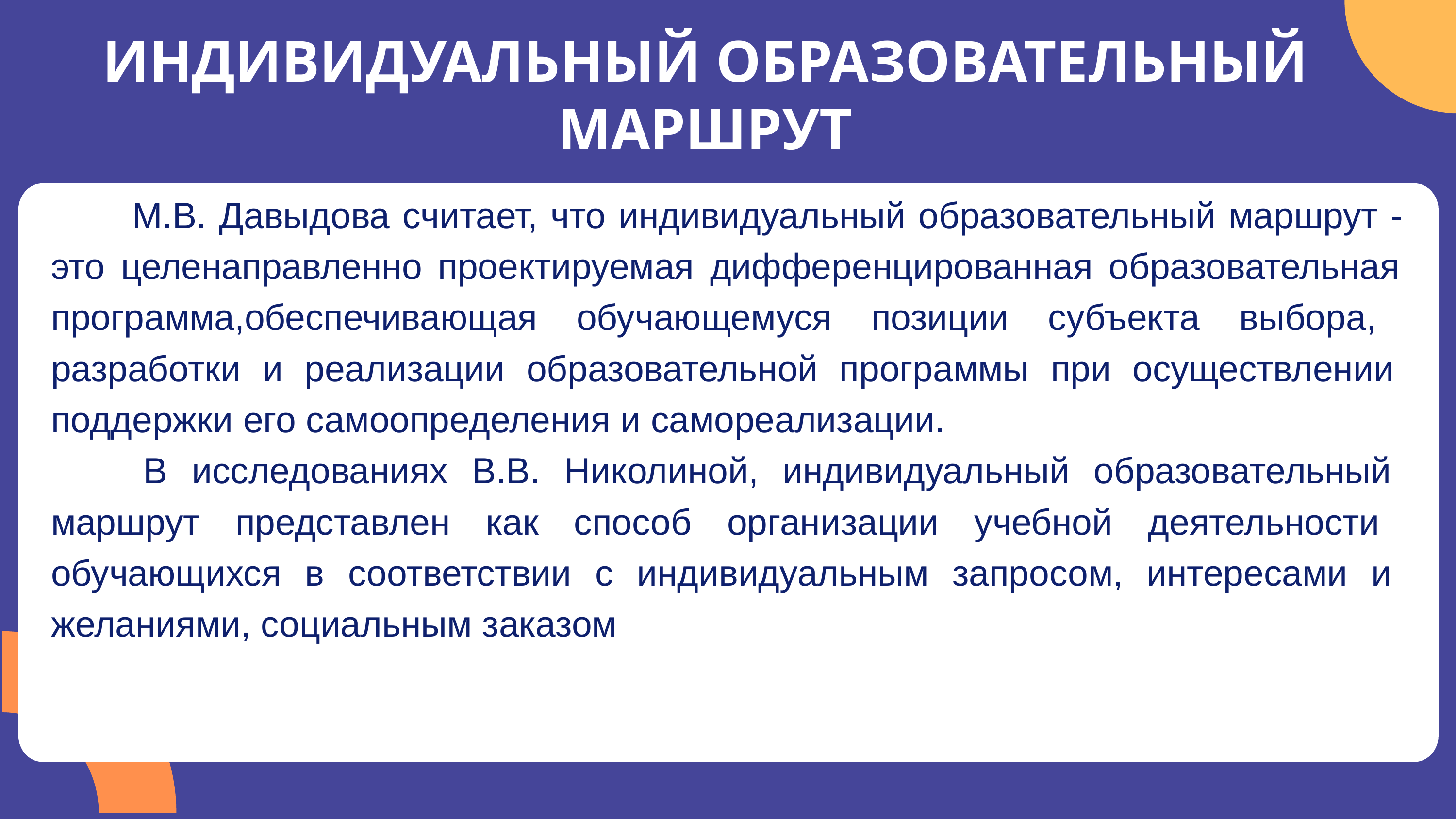

ИНДИВИДУАЛЬНЫЙ ОБРАЗОВАТЕЛЬНЫЙ
МАРШРУТ

М.В. Давыдова считает, что индивидуальный образовательный маршрут -  это целенаправленно проектируемая дифференцированная образовательная  программа,обеспечивающая обучающемуся позиции субъекта выбора,  разработки и реализации образовательной программы при осуществлении  поддержки его самоопределения и самореализации.
В исследованиях В.В. Николиной, индивидуальный образовательный  маршрут представлен как способ организации учебной деятельности  обучающихся в соответствии с индивидуальным запросом, интересами и  желаниями, социальным заказом